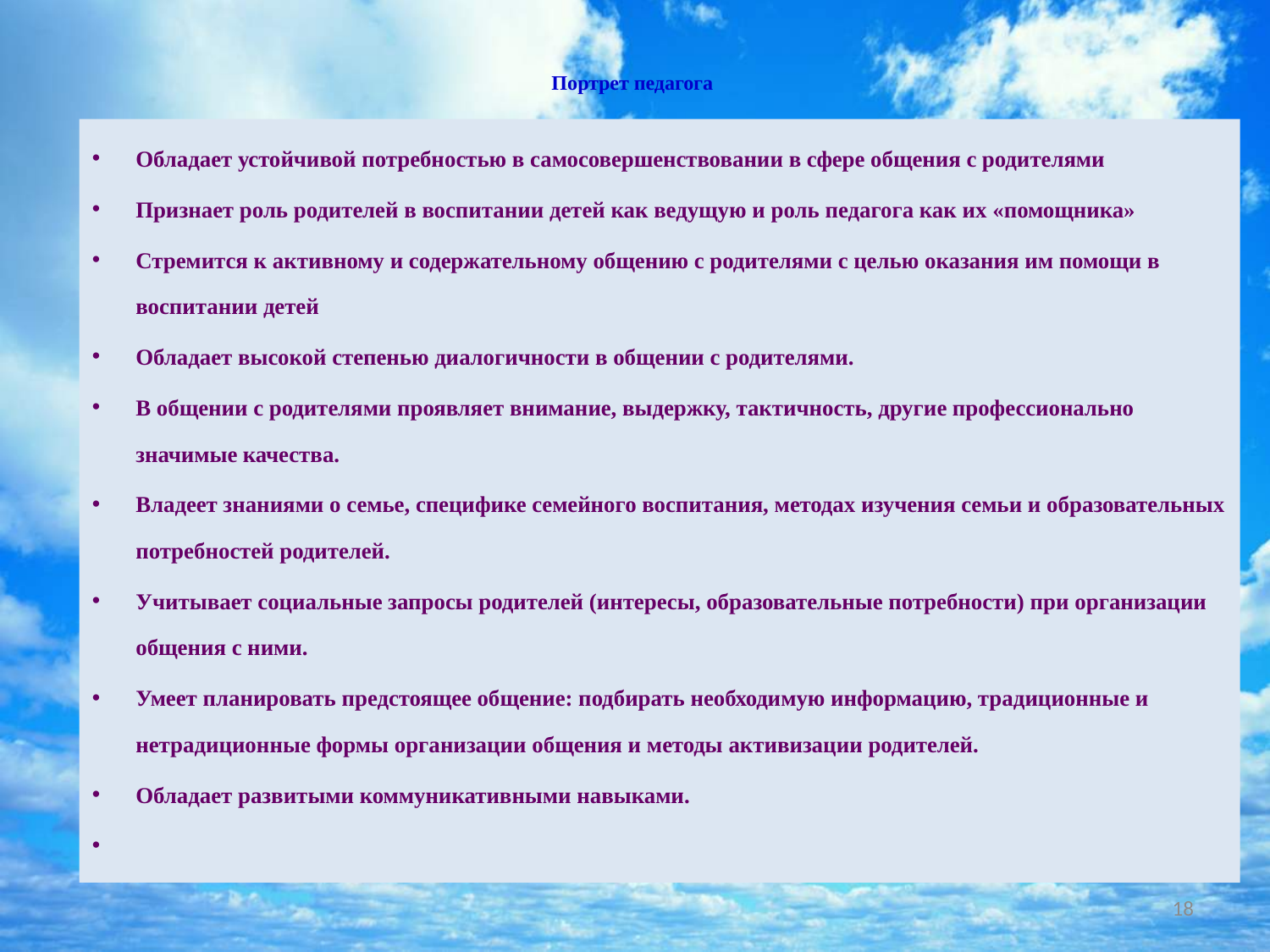

# Портрет педагога
Обладает устойчивой потребностью в самосовершенствовании в сфере общения с родителями
Признает роль родителей в воспитании детей как ведущую и роль педагога как их «помощника»
Стремится к активному и содержательному общению с родителями с целью оказания им помощи в воспитании детей
Обладает высокой степенью диалогичности в общении с родителями.
В общении с родителями проявляет внимание, выдержку, тактичность, другие профессионально значимые качества.
Владеет знаниями о семье, специфике семейного воспитания, методах изучения семьи и образовательных потребностей родителей.
Учитывает социальные запросы родителей (интересы, образовательные потребности) при организации общения с ними.
Умеет планировать предстоящее общение: подбирать необходимую информацию, традиционные и нетрадиционные формы организации общения и методы активизации родителей.
Обладает развитыми коммуникативными навыками.

18